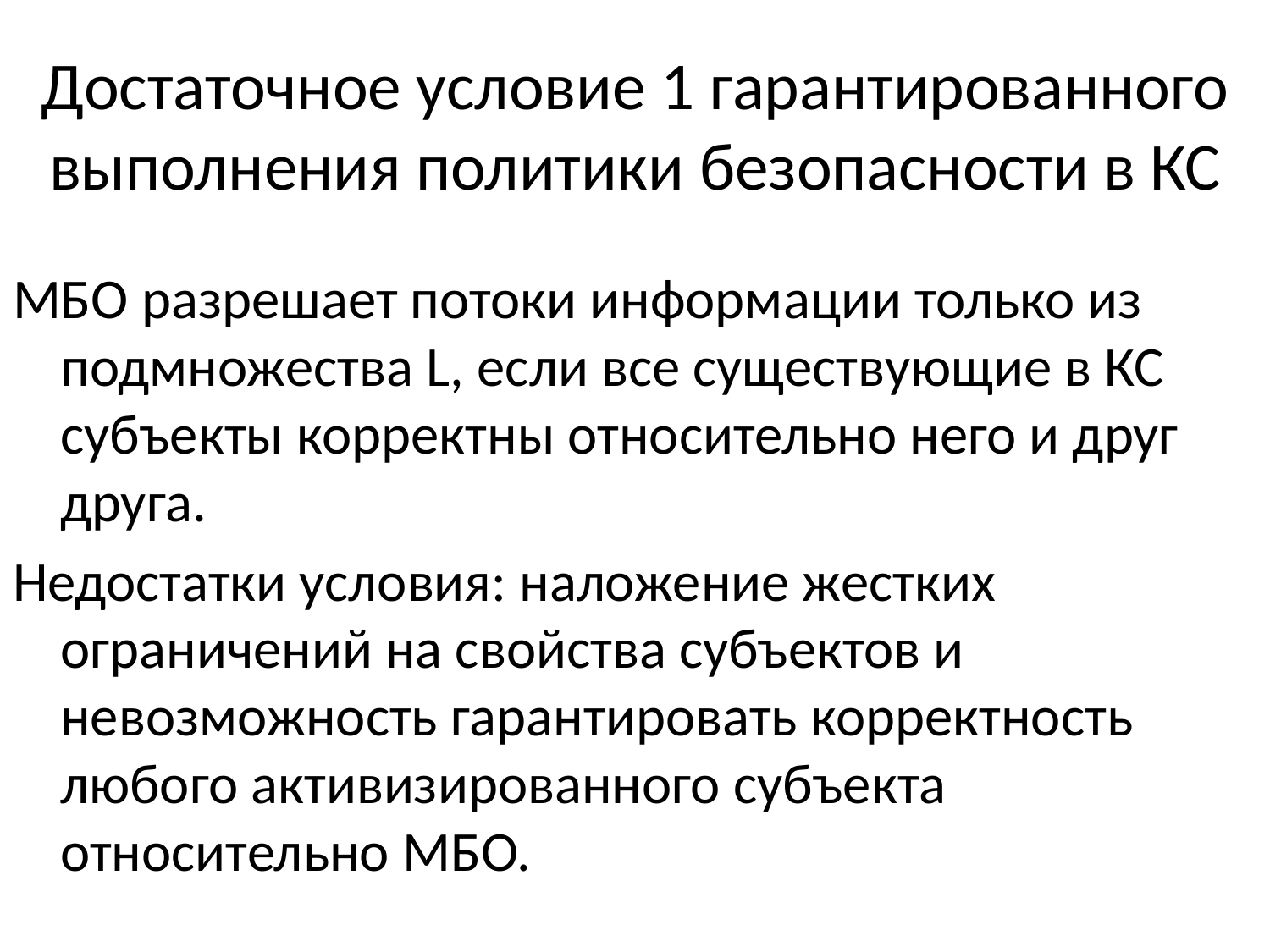

# Достаточное условие 1 гарантированного выполнения политики безопасности в КС
МБО разрешает потоки информации только из подмножества L, если все существующие в КС субъекты корректны относительно него и друг друга.
Недостатки условия: наложение жестких ограничений на свойства субъектов и невозможность гарантировать корректность любого активизированного субъекта относительно МБО.